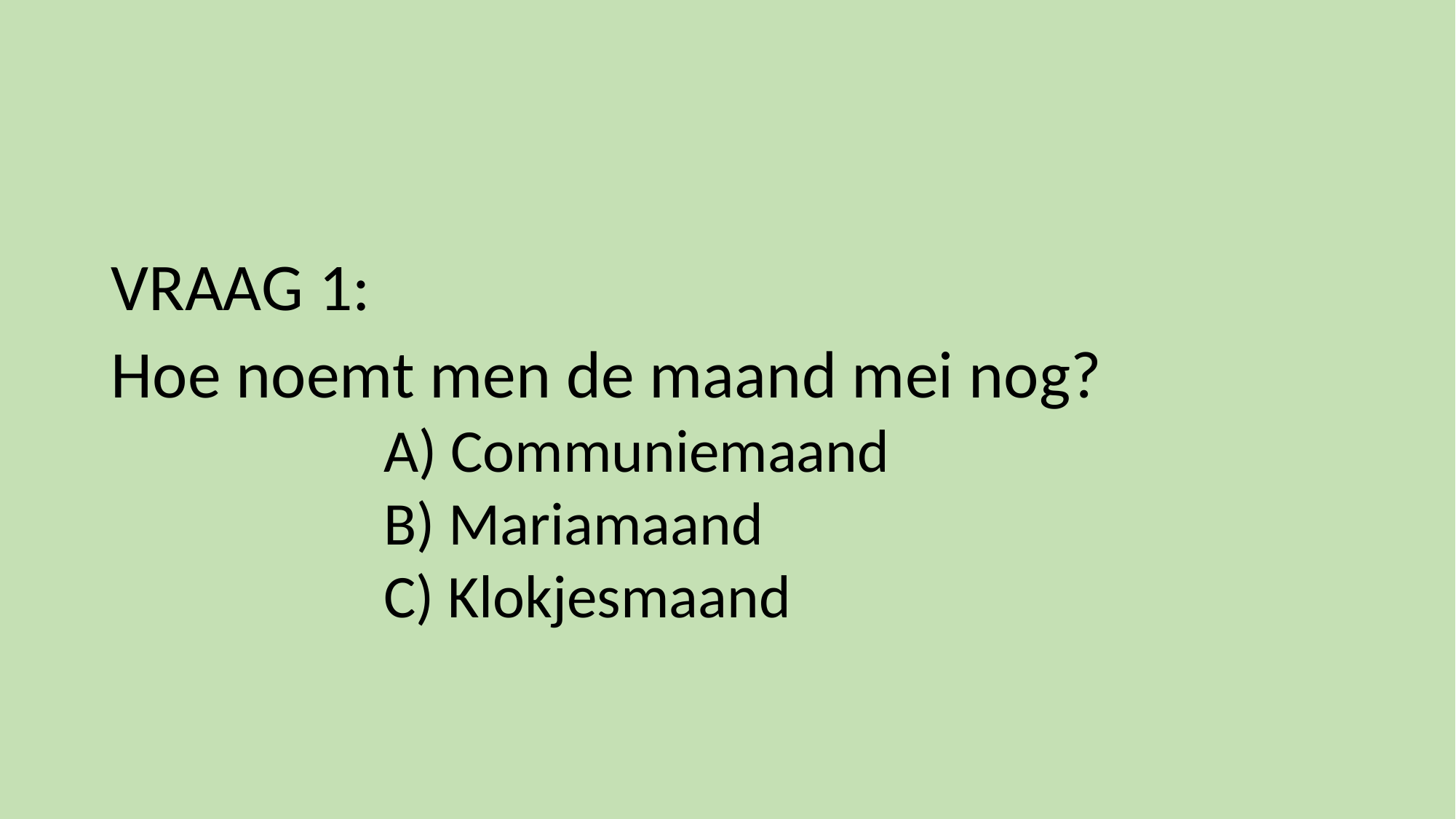

VRAAG 1:
Hoe noemt men de maand mei nog?
		A) Communiemaand
		B) Mariamaand
		C) Klokjesmaand